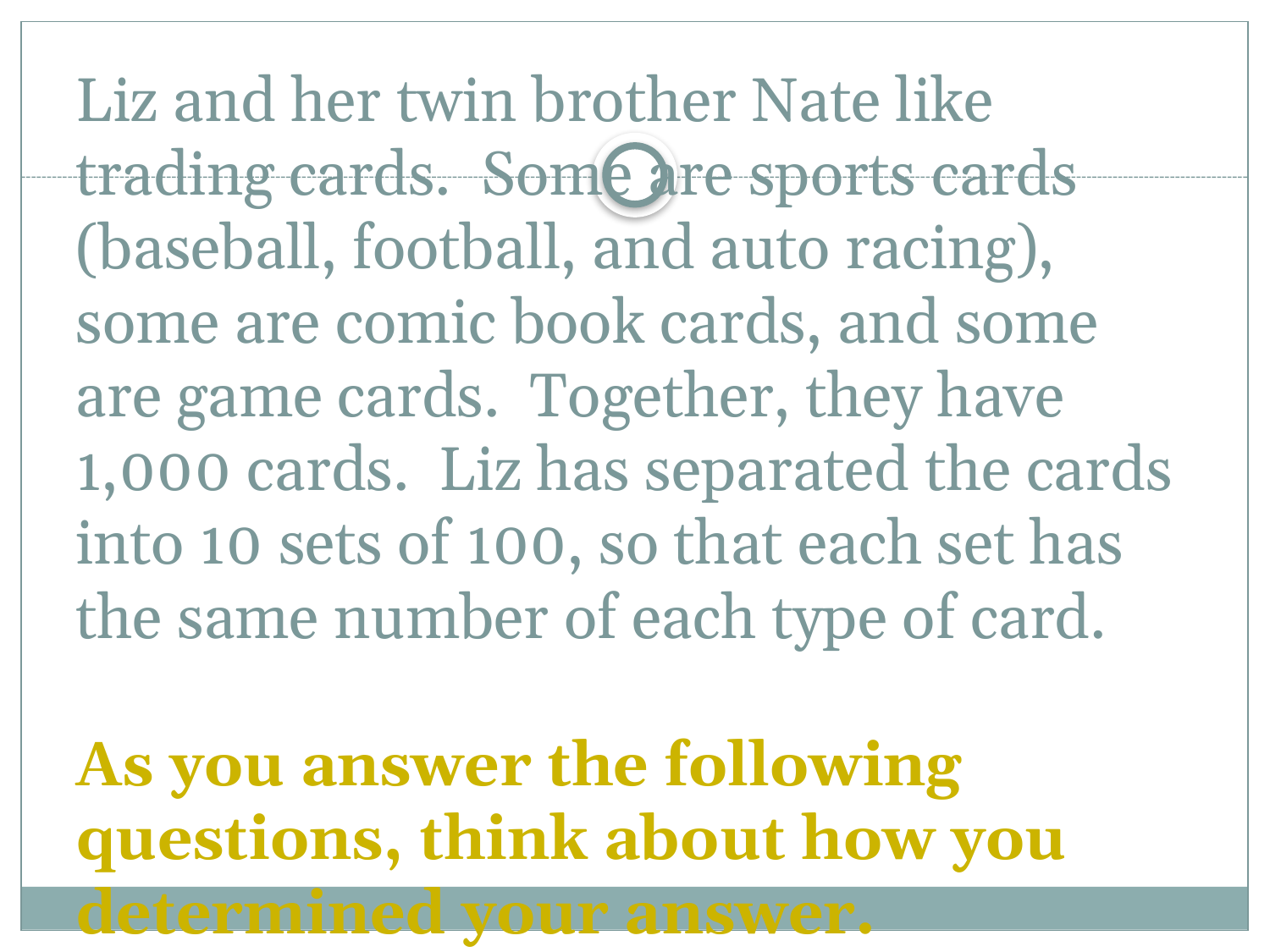

# Liz and her twin brother Nate like trading cards.  Some are sports cards (baseball, football, and auto racing), some are comic book cards, and some are game cards.  Together, they have 1,000 cards.  Liz has separated the cards into 10 sets of 100, so that each set has the same number of each type of card. As you answer the following questions, think about how you determined your answer.